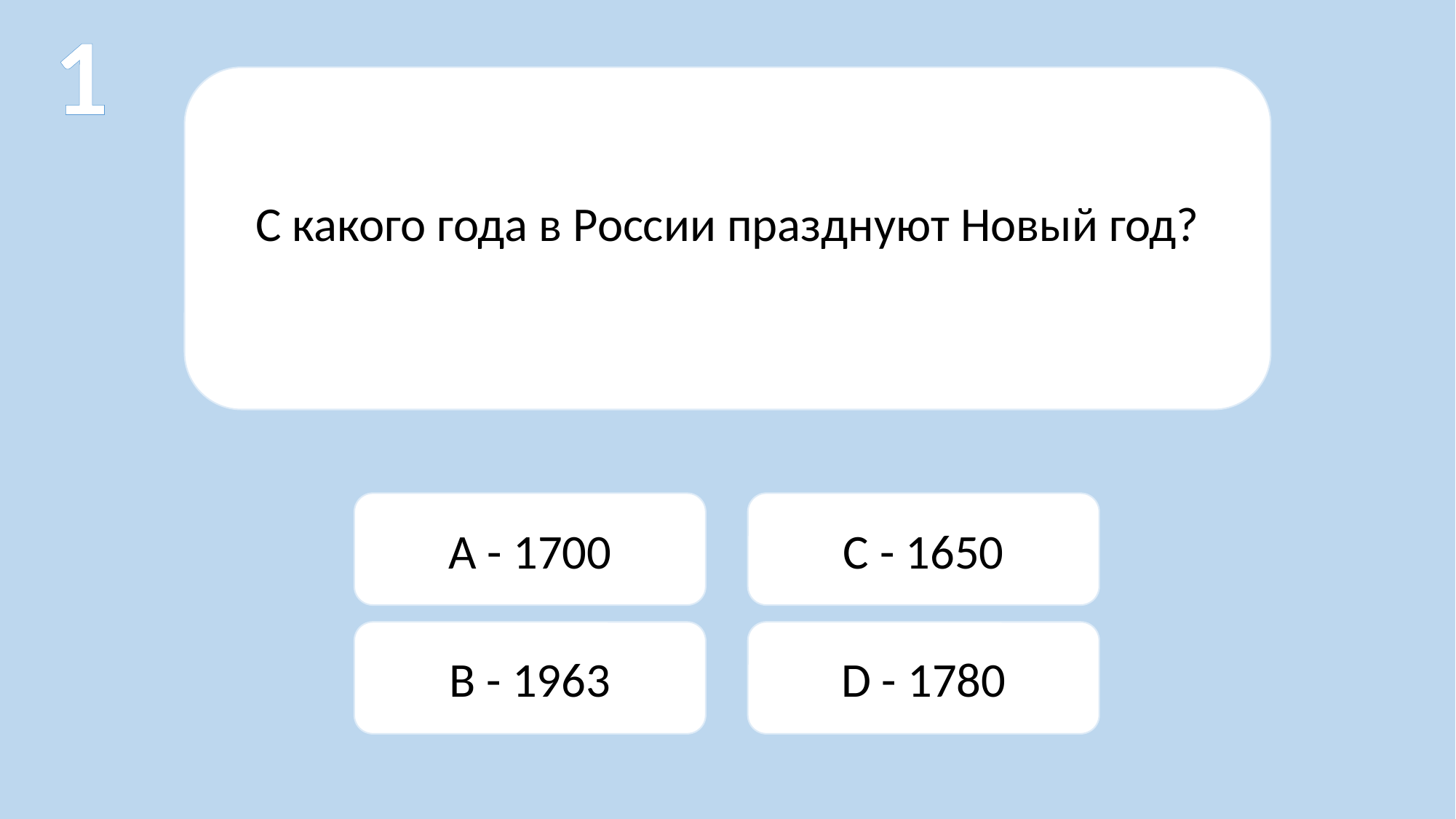

1
С какого года в России празднуют Новый год?

C - 1650
A - 1700
D - 1780
B - 1963